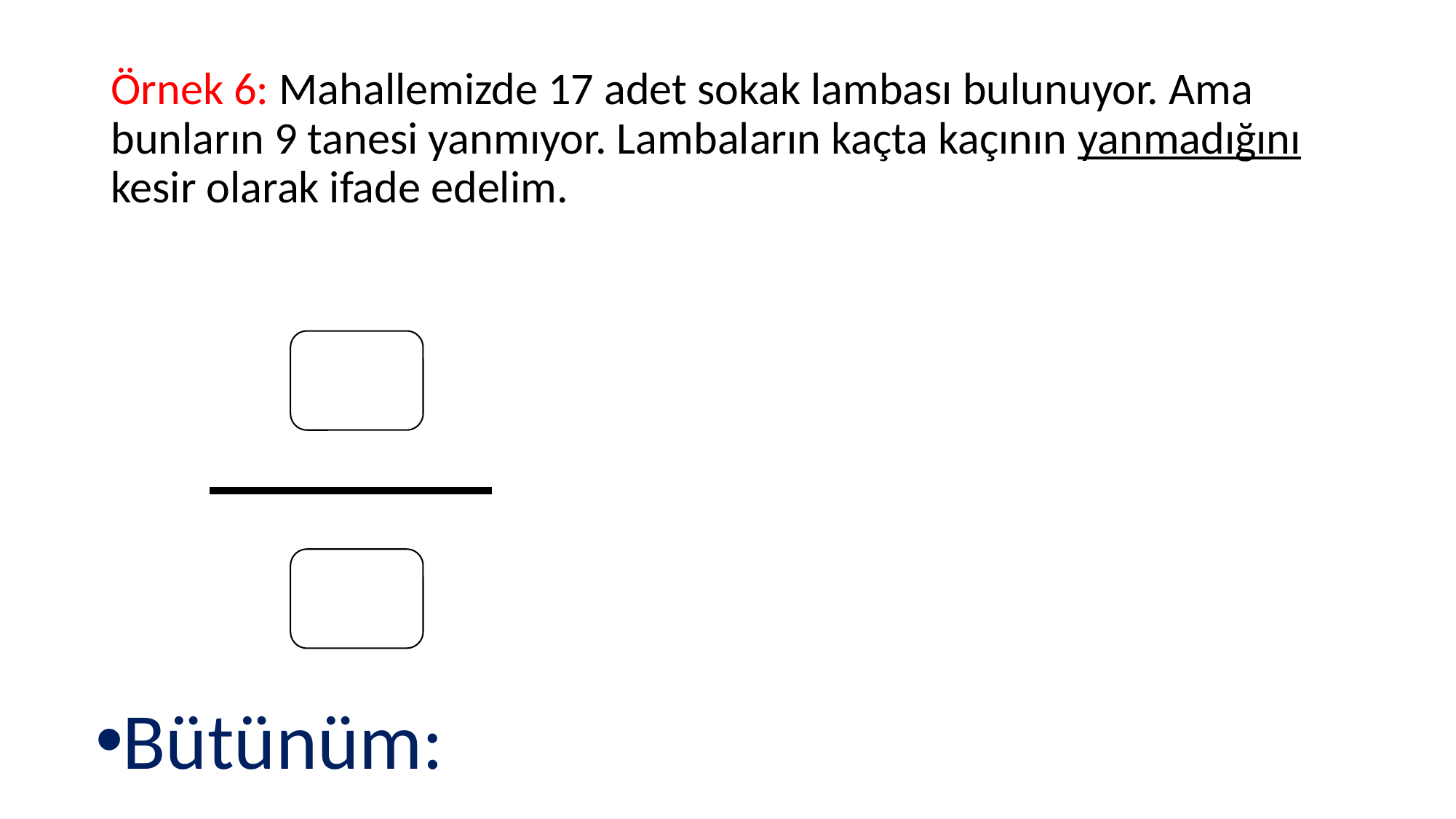

# Örnek 6: Mahallemizde 17 adet sokak lambası bulunuyor. Ama bunların 9 tanesi yanmıyor. Lambaların kaçta kaçının yanmadığını kesir olarak ifade edelim.

Bütünüm: